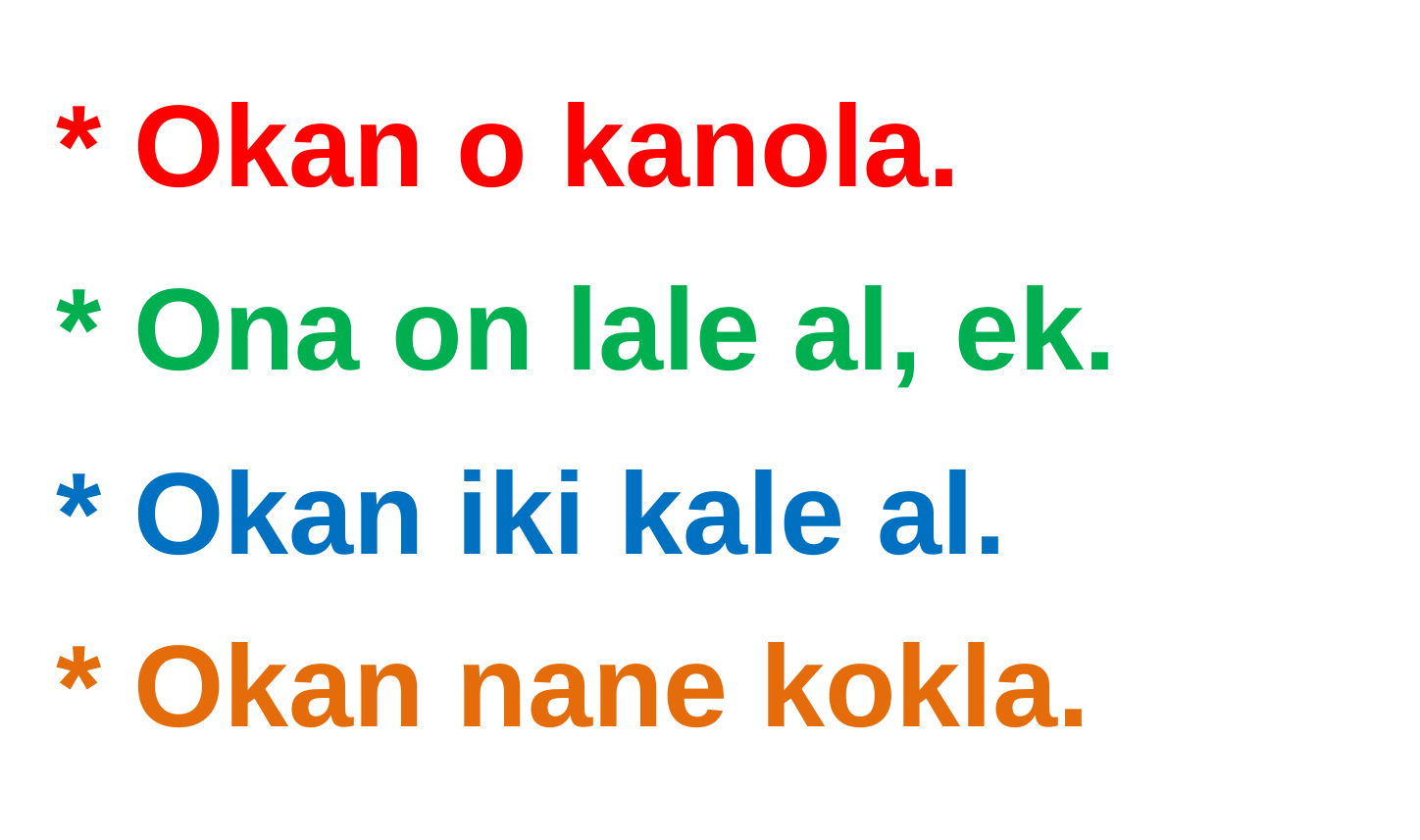

* Okan o kanola.
* Ona on lale al, ek.

* Okan iki kale al.
* Okan nane kokla.